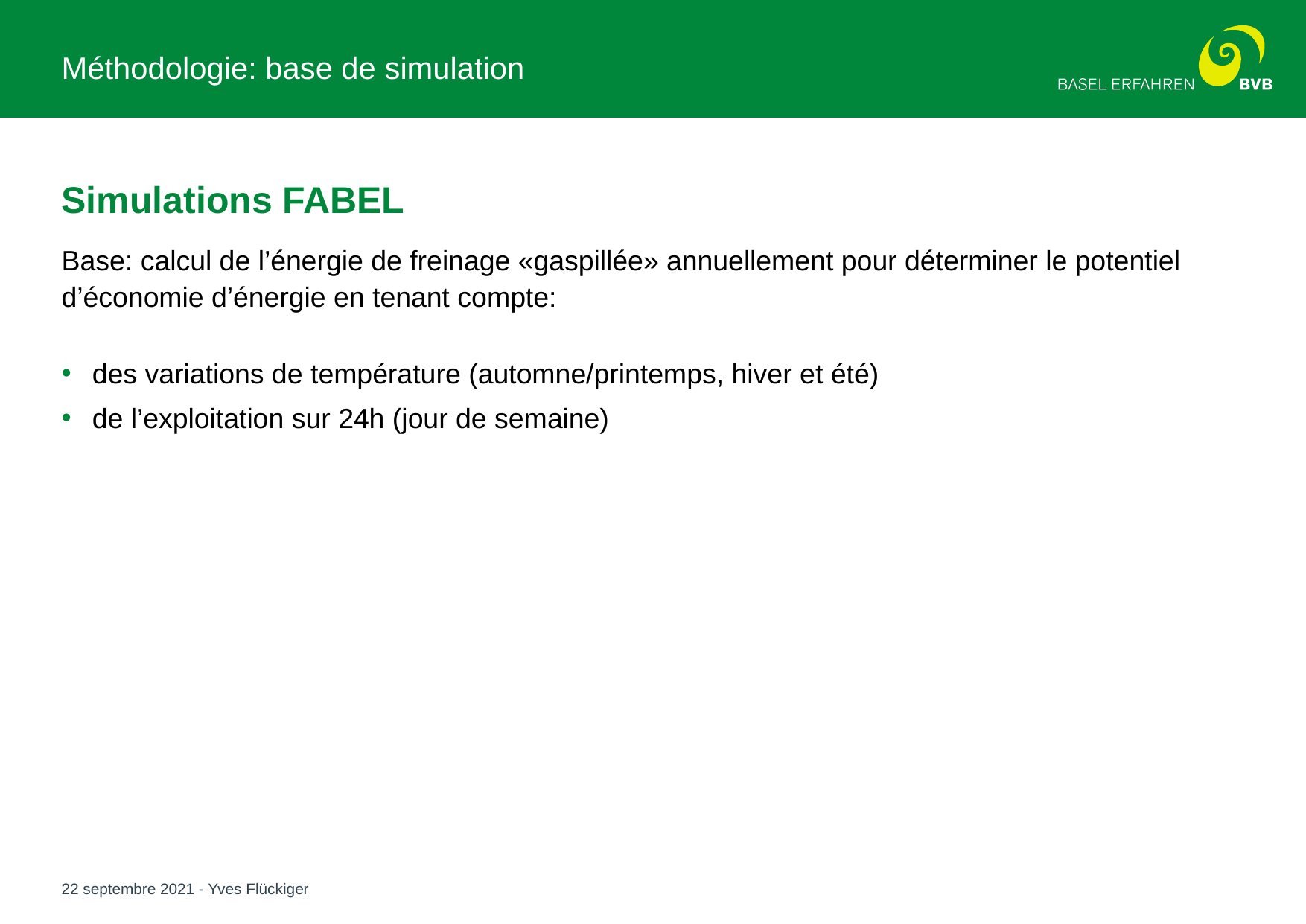

# Méthodologie: base de simulation
Simulations FABEL
Base: calcul de l’énergie de freinage «gaspillée» annuellement pour déterminer le potentiel d’économie d’énergie en tenant compte:

des variations de température (automne/printemps, hiver et été)
de l’exploitation sur 24h (jour de semaine)
22 septembre 2021 - Yves Flückiger